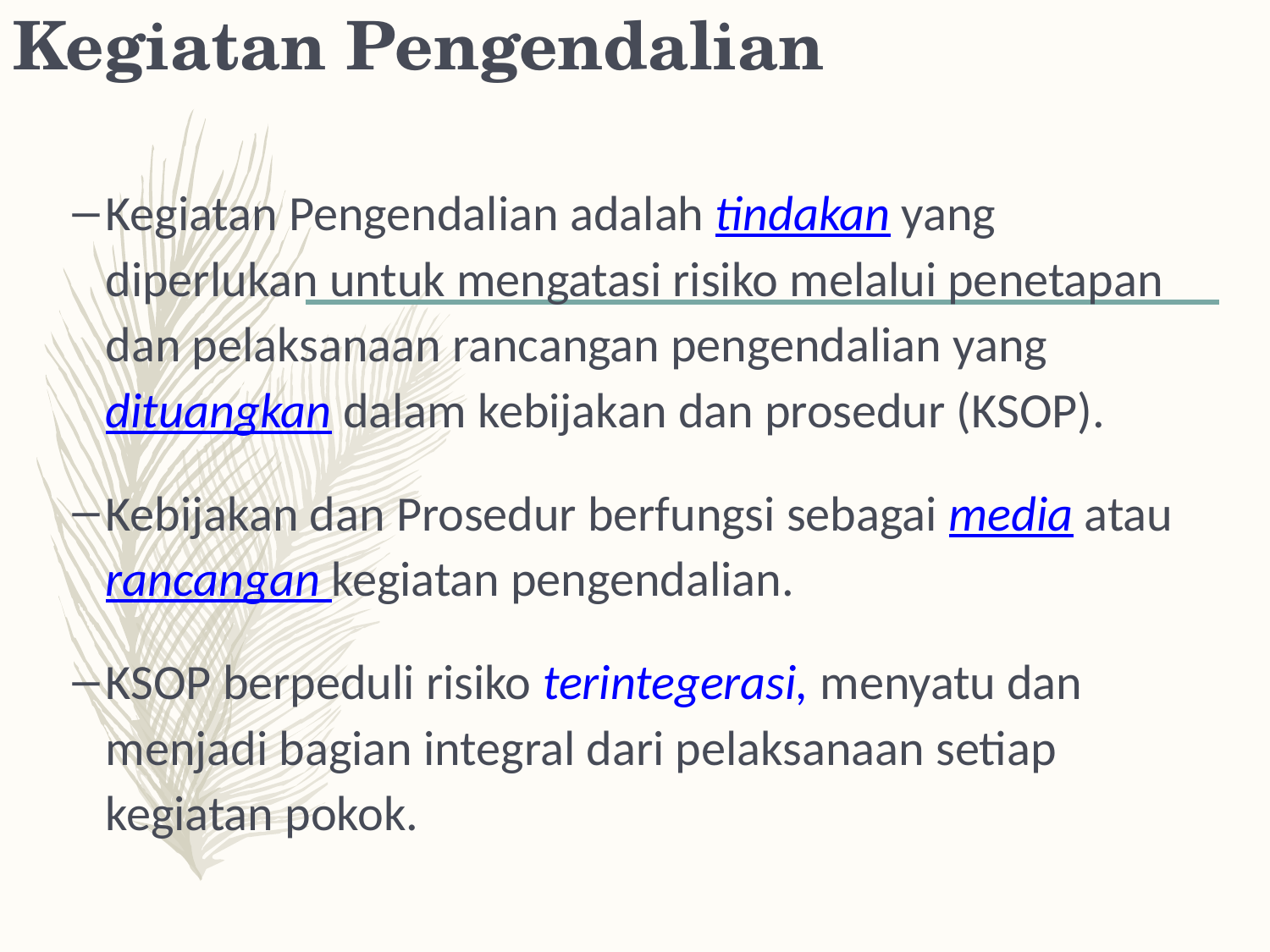

# Kegiatan Pengendalian
Kegiatan Pengendalian adalah tindakan yang diperlukan untuk mengatasi risiko melalui penetapan dan pelaksanaan rancangan pengendalian yang dituangkan dalam kebijakan dan prosedur (KSOP).
Kebijakan dan Prosedur berfungsi sebagai media atau rancangan kegiatan pengendalian.
KSOP berpeduli risiko terintegerasi, menyatu dan menjadi bagian integral dari pelaksanaan setiap kegiatan pokok.